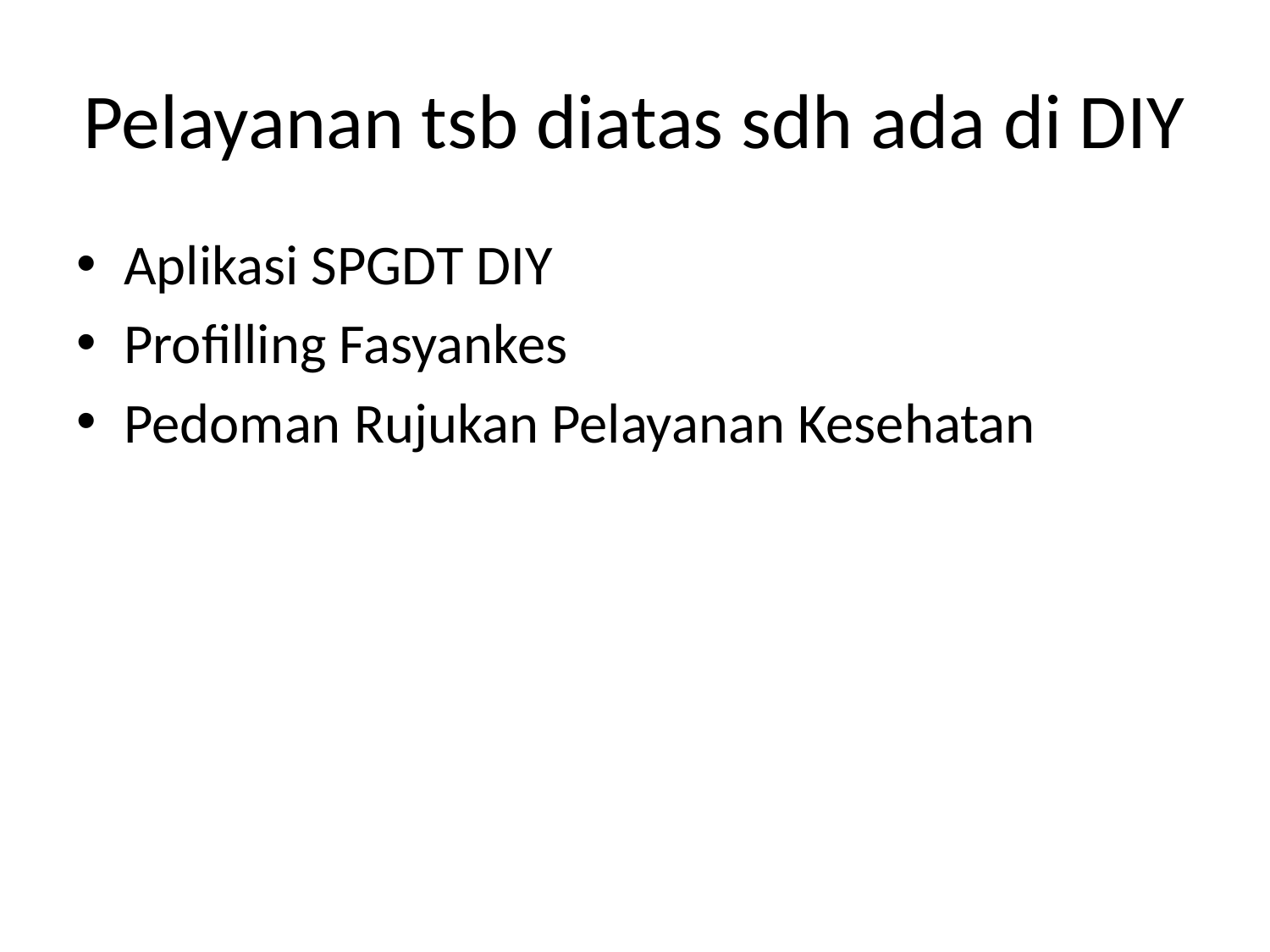

# Pelayanan tsb diatas sdh ada di DIY
Aplikasi SPGDT DIY
Profilling Fasyankes
Pedoman Rujukan Pelayanan Kesehatan